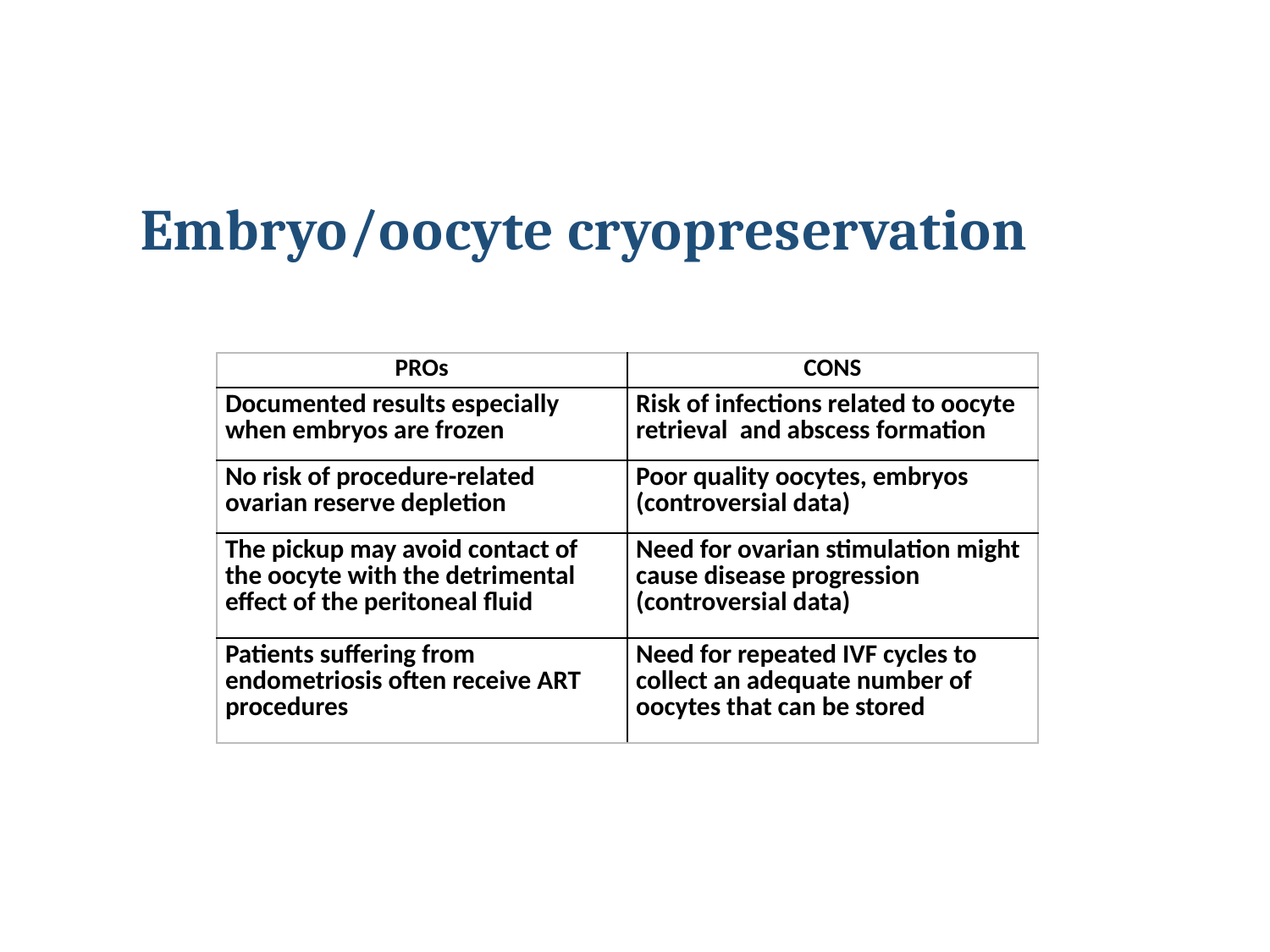

# Embryo/oocyte cryopreservation
| PROs | CONS |
| --- | --- |
| Documented results especially when embryos are frozen | Risk of infections related to oocyte retrieval and abscess formation |
| No risk of procedure-related ovarian reserve depletion | Poor quality oocytes, embryos (controversial data) |
| The pickup may avoid contact of the oocyte with the detrimental effect of the peritoneal fluid | Need for ovarian stimulation might cause disease progression (controversial data) |
| Patients suffering from endometriosis often receive ART procedures | Need for repeated IVF cycles to collect an adequate number of oocytes that can be stored |